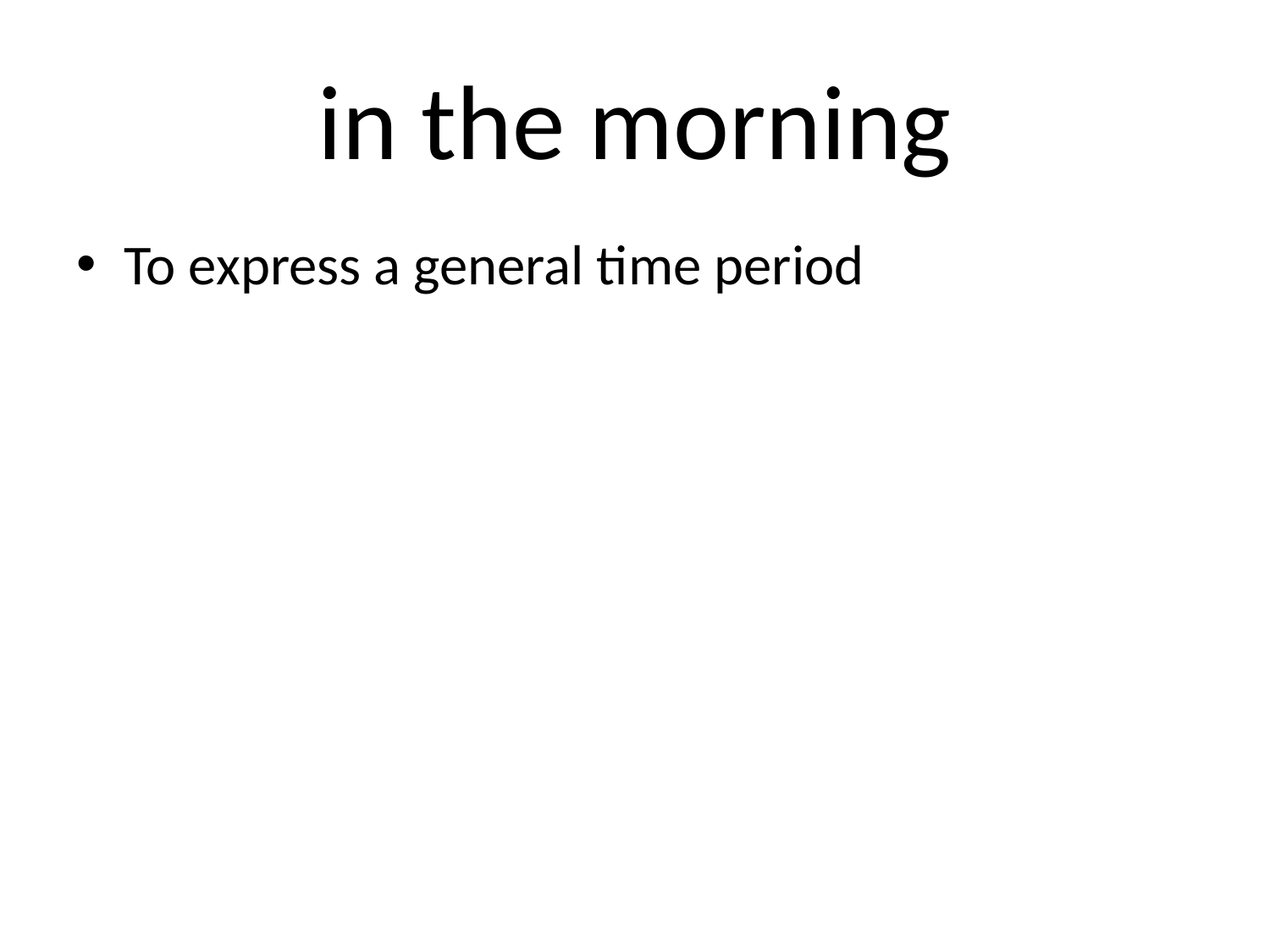

# in the morning
To express a general time period